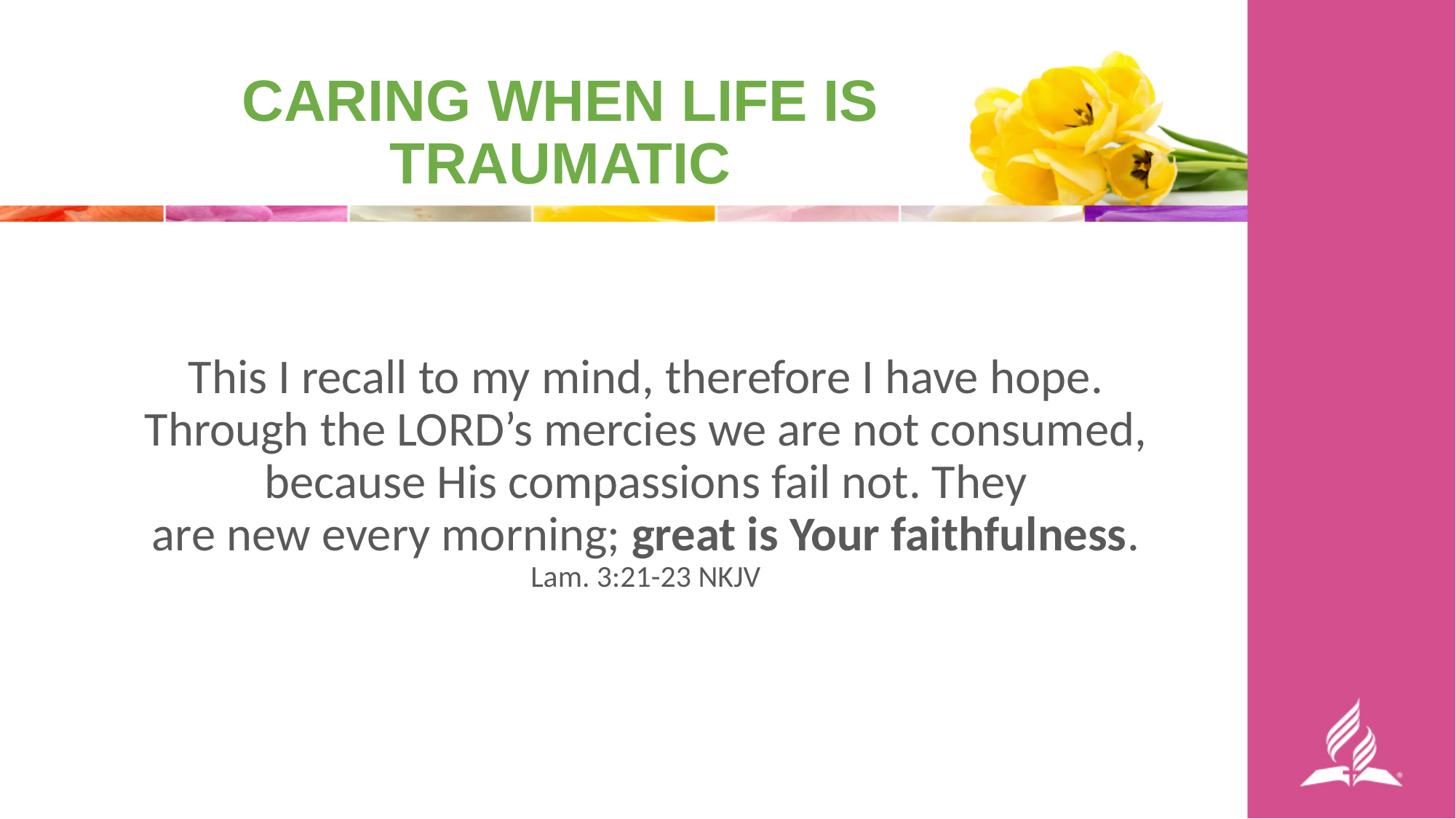

CARING WHEN LIFE IS TRAUMATIC
This I recall to my mind, therefore I have hope. Through the Lord’s mercies we are not consumed, because His compassions fail not. They are new every morning; great is Your faithfulness. Lam. 3:21-23 NKJV